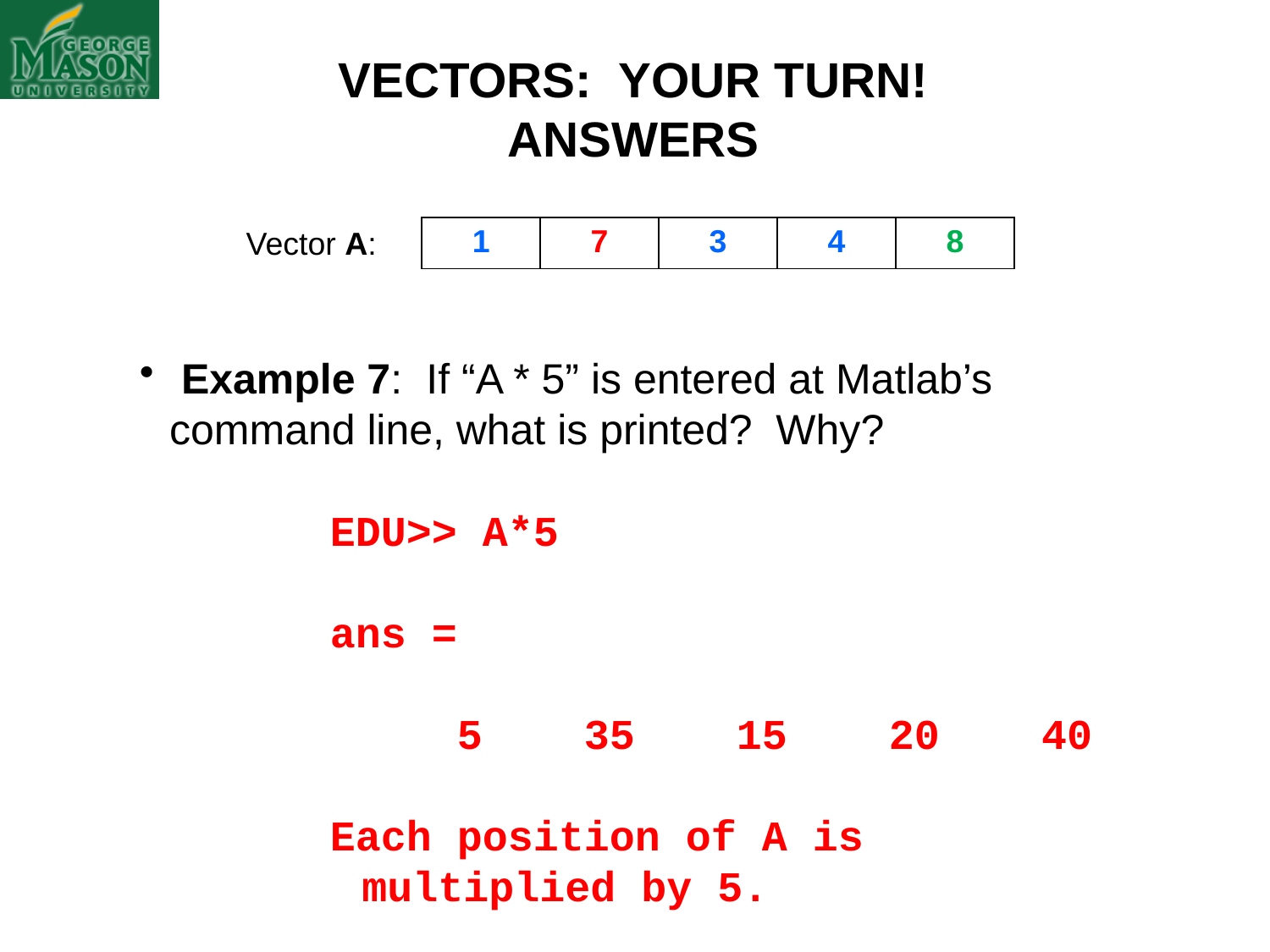

VECTORS:  YOUR TURN!
ANSWERS
Vector A:
| 1 | 7 | 3 | 4 | 8 |
| --- | --- | --- | --- | --- |
 Example 7:  If “A * 5” is entered at Matlab’s command line, what is printed?  Why?

EDU>> A*5

ans =

     5    35    15    20    40

Each position of A is multiplied by 5.